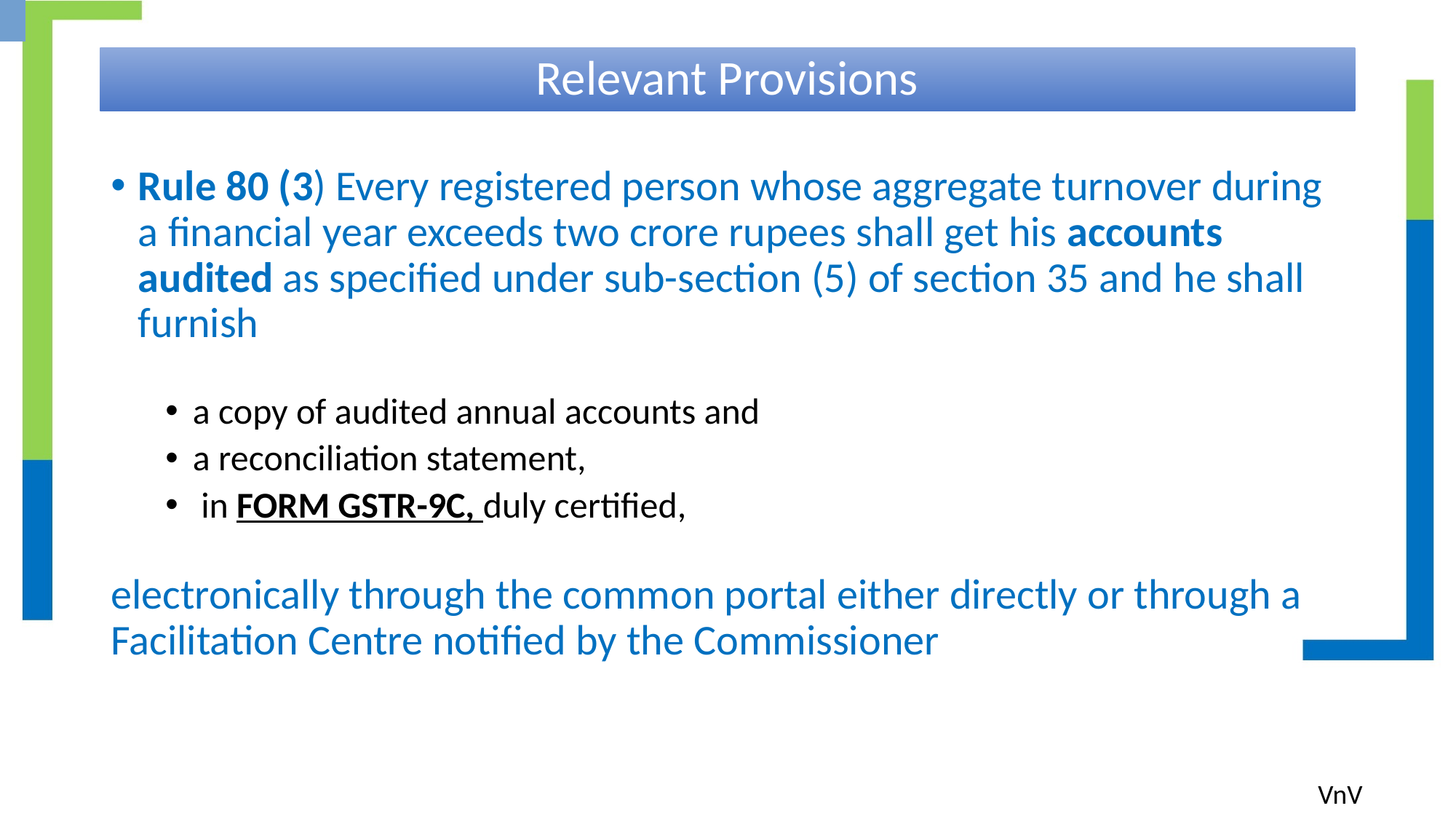

# Relevant Provisions
Rule 80 (3) Every registered person whose aggregate turnover during a financial year exceeds two crore rupees shall get his accounts audited as specified under sub-section (5) of section 35 and he shall furnish

a copy of audited annual accounts and
a reconciliation statement,
 in FORM GSTR-9C, duly certified,

electronically through the common portal either directly or through a Facilitation Centre notified by the Commissioner